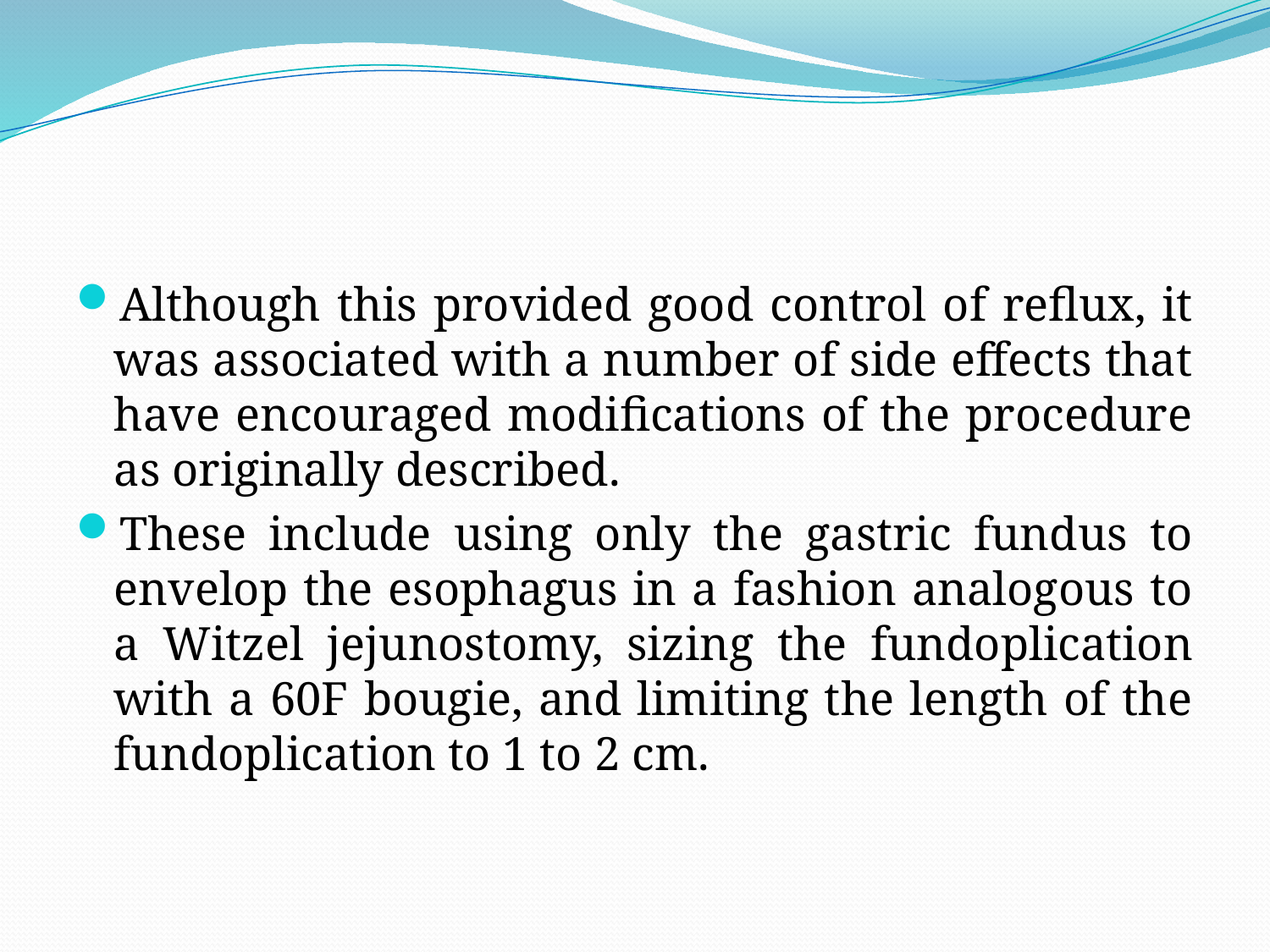

#
Although this provided good control of reflux, it was associated with a number of side effects that have encouraged modifications of the procedure as originally described.
These include using only the gastric fundus to envelop the esophagus in a fashion analogous to a Witzel jejunostomy, sizing the fundoplication with a 60F bougie, and limiting the length of the fundoplication to 1 to 2 cm.